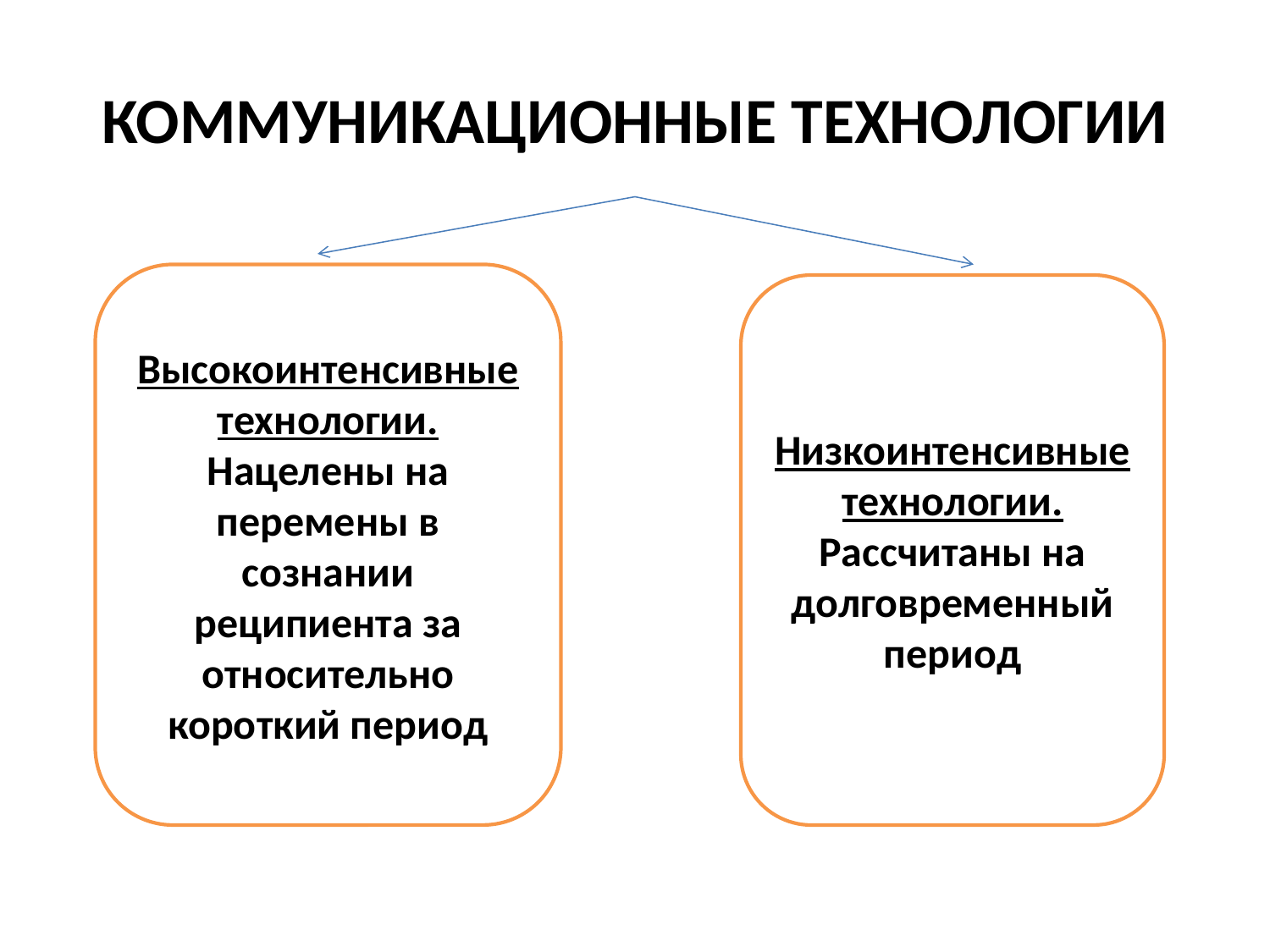

# КОММУНИКАЦИОННЫЕ ТЕХНОЛОГИИ

Высокоинтенсивные технологии.
Нацелены на перемены в сознании реципиента за относительно короткий период
Низкоинтенсивные технологии.
Рассчитаны на долговременный период